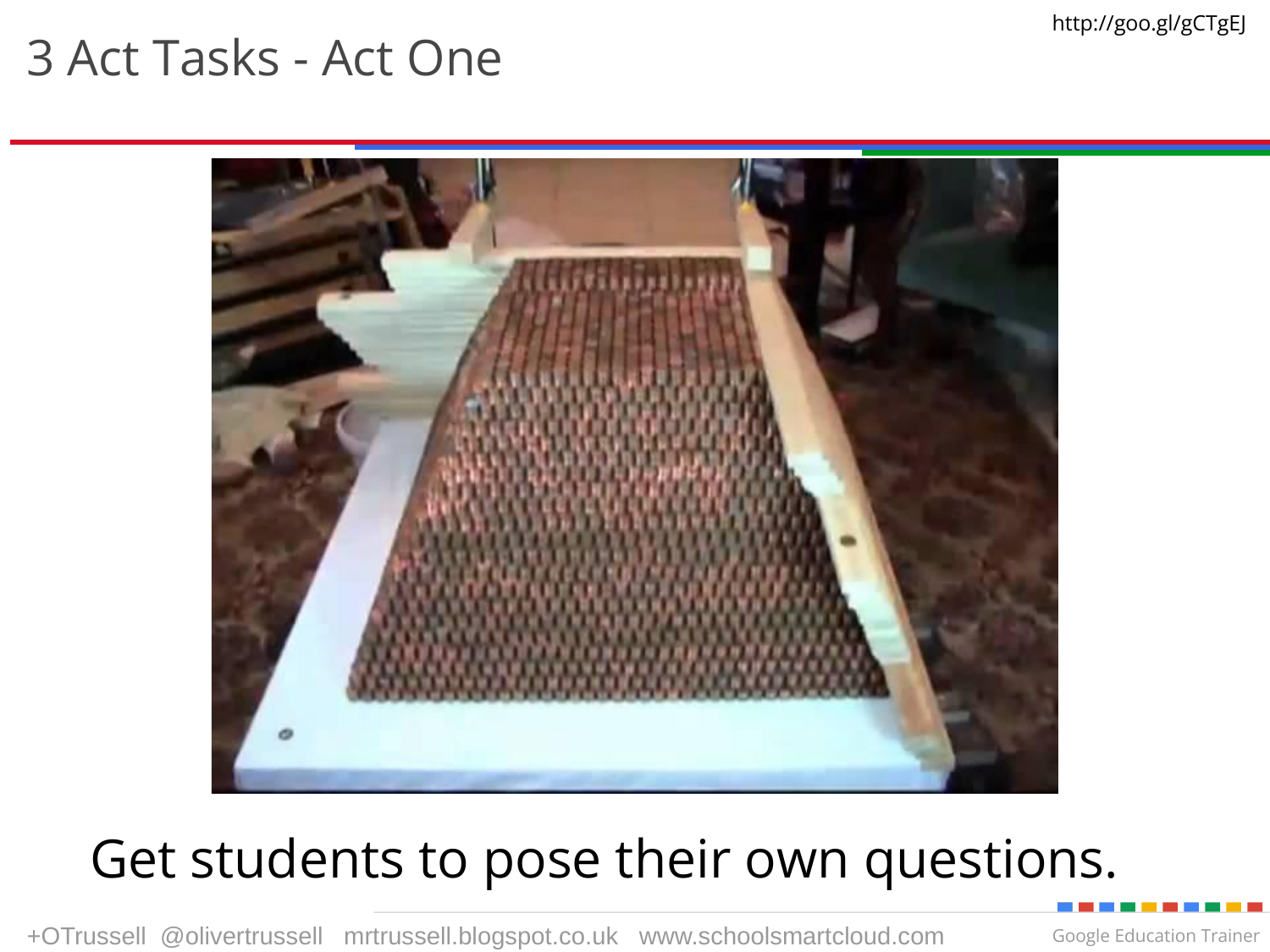

# 3 Act Tasks - Act One

Get students to pose their own questions.